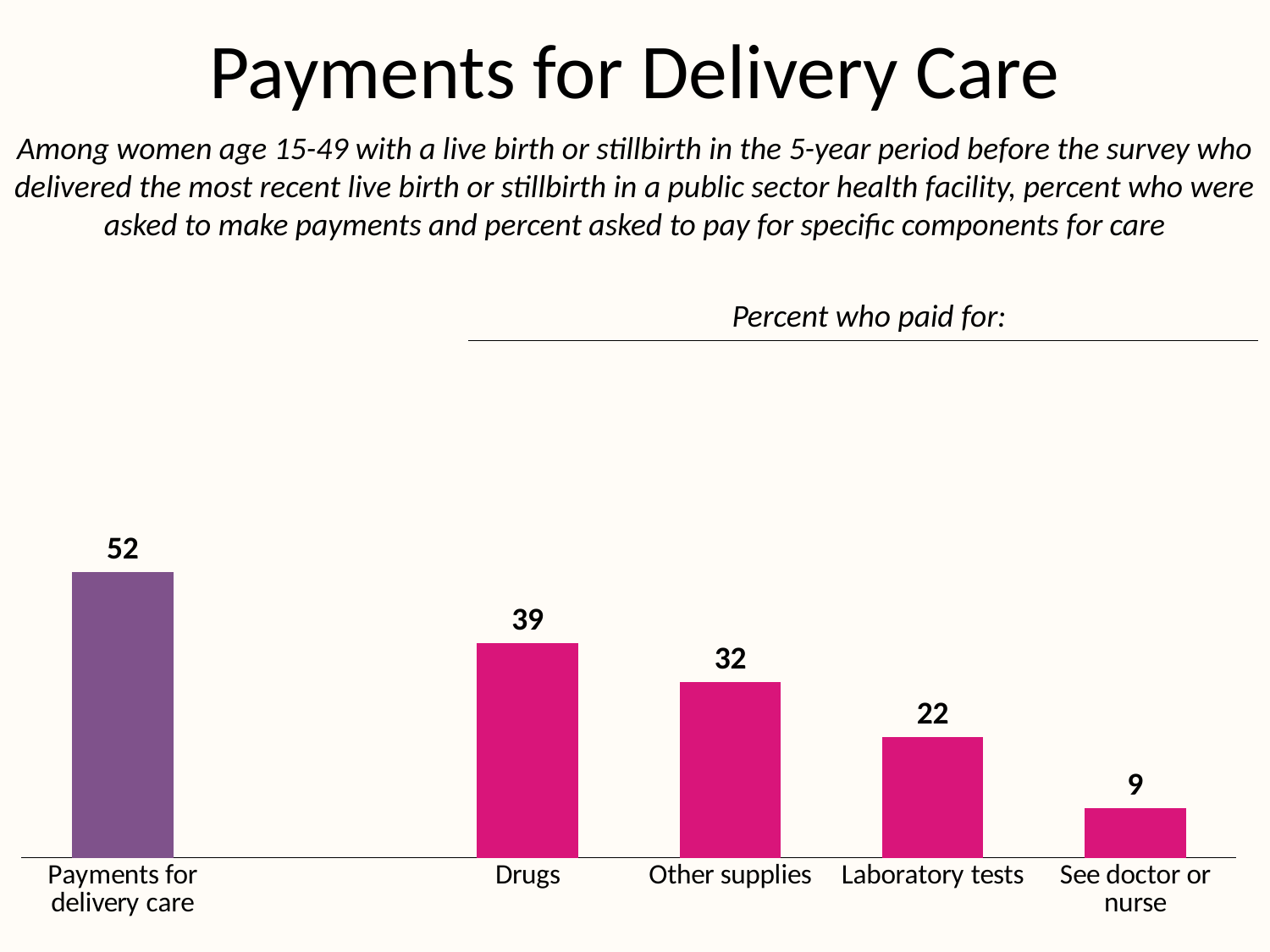

Payments for Delivery Care
Among women age 15-49 with a live birth or stillbirth in the 5-year period before the survey who delivered the most recent live birth or stillbirth in a public sector health facility, percent who were asked to make payments and percent asked to pay for specific components for care

### Chart

| Category | Women |
|---|---|
| Payments for delivery care | 52.0 |
|  | None |
| Drugs | 39.0 |
| Other supplies | 32.0 |
| Laboratory tests | 22.0 |
| See doctor or nurse | 9.0 |
Percent who paid for: